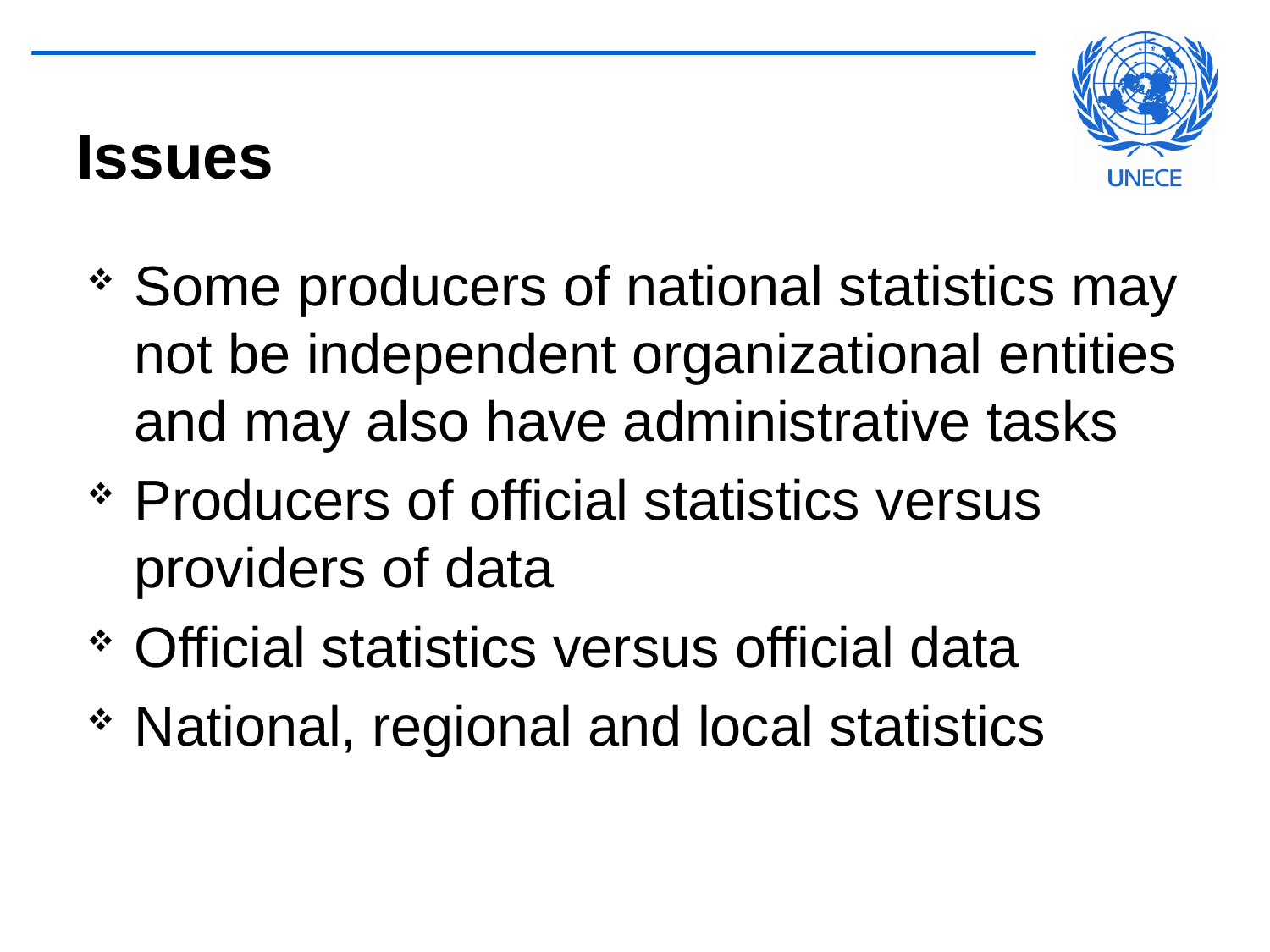

# Issues
Some producers of national statistics may not be independent organizational entities and may also have administrative tasks
Producers of official statistics versus providers of data
Official statistics versus official data
National, regional and local statistics